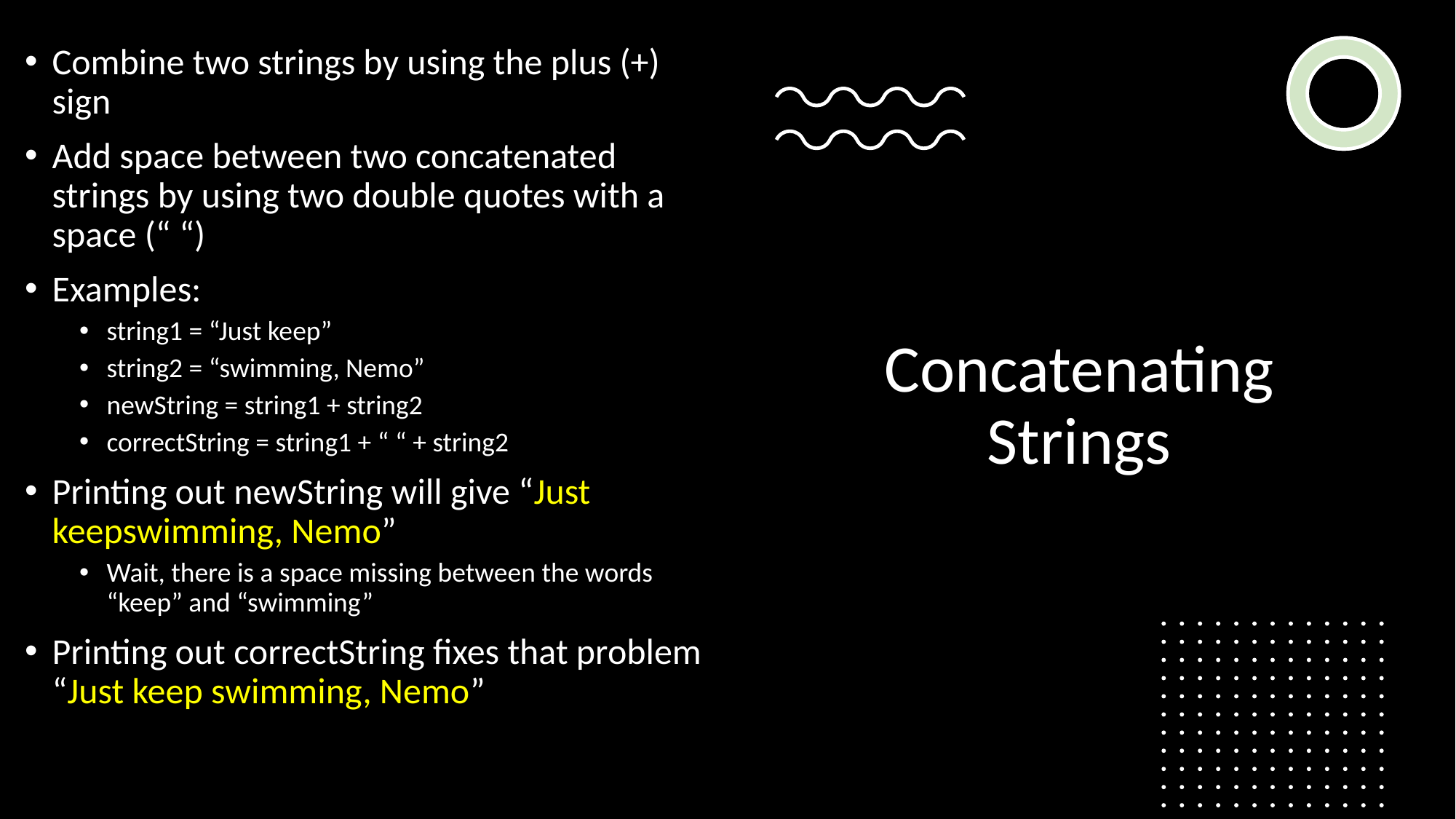

Combine two strings by using the plus (+) sign
Add space between two concatenated strings by using two double quotes with a space (“ “)
Examples:
string1 = “Just keep”
string2 = “swimming, Nemo”
newString = string1 + string2
correctString = string1 + “ “ + string2
Printing out newString will give “Just keepswimming, Nemo”
Wait, there is a space missing between the words “keep” and “swimming”
Printing out correctString fixes that problem “Just keep swimming, Nemo”

# Concatenating Strings